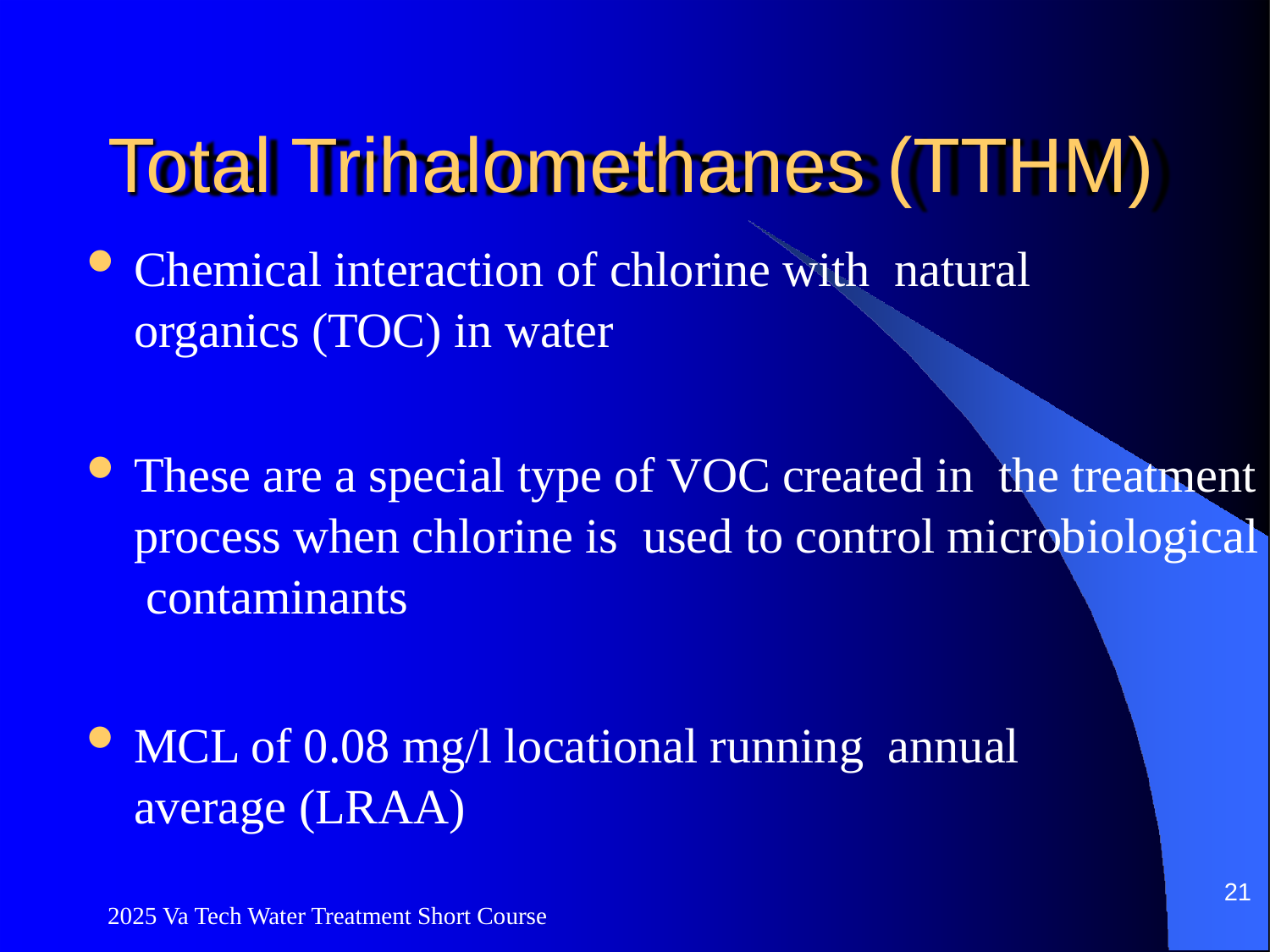

# Total Trihalomethanes (TTHM)
Chemical interaction of chlorine with  natural organics (TOC) in water

These are a special type of VOC created in  the treatment process when chlorine is  used to control microbiological  contaminants

MCL of 0.08 mg/l locational running  annual average (LRAA)
21
2025 Va Tech Water Treatment Short Course